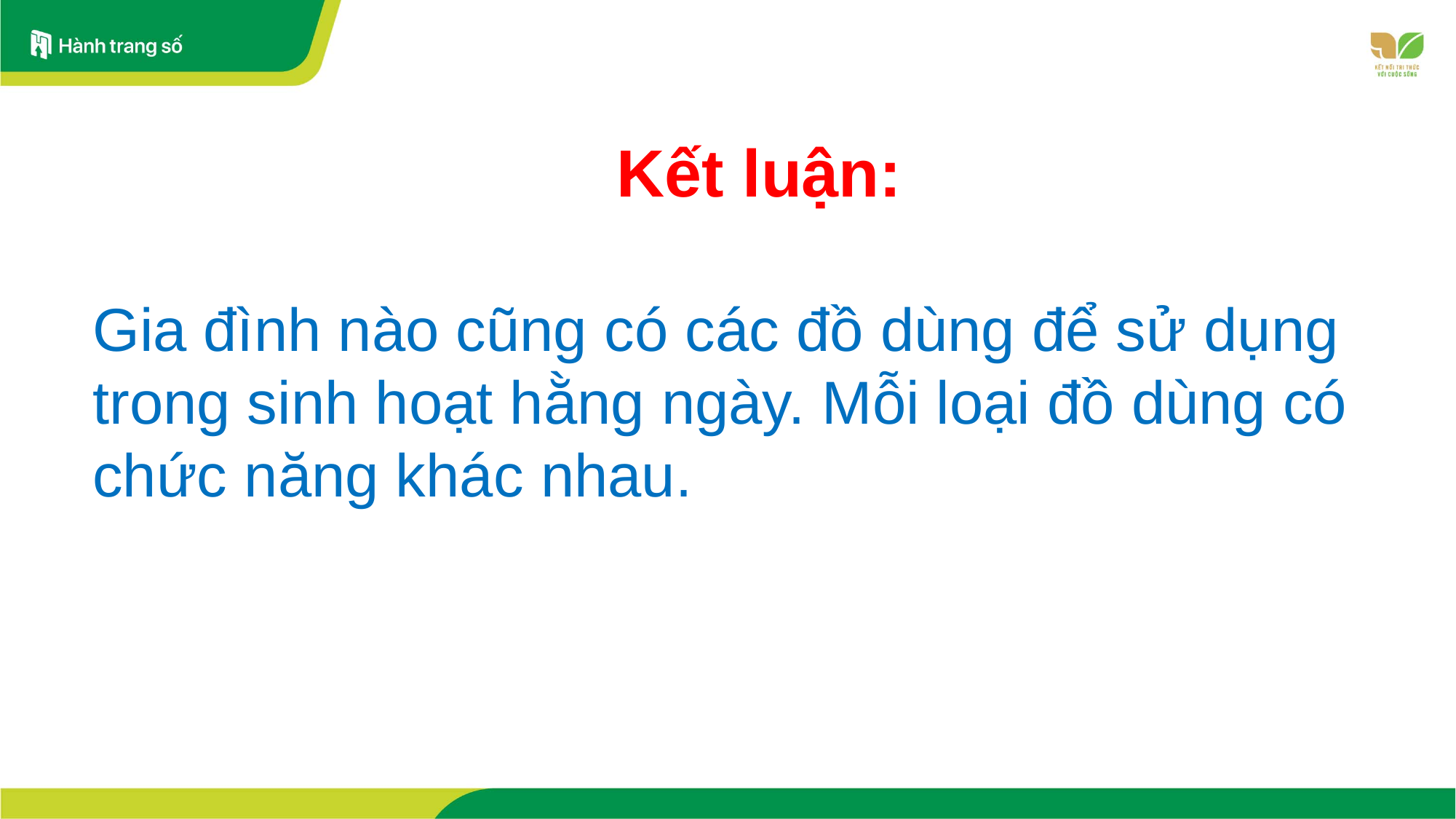

Kết luận:

Gia đình nào cũng có các đồ dùng để sử dụng trong sinh hoạt hằng ngày. Mỗi loại đồ dùng có chức năng khác nhau.